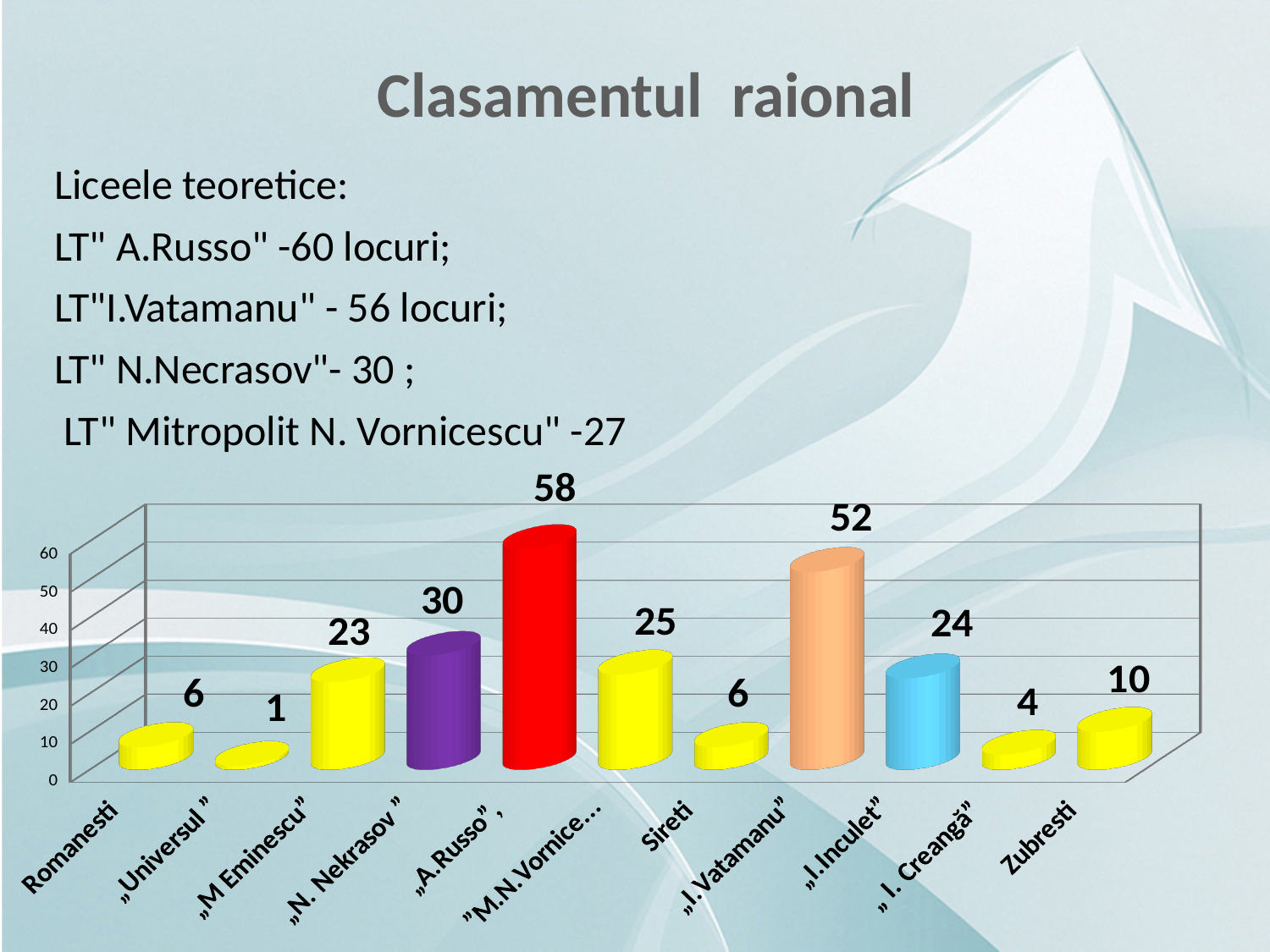

Clasamentul  raional
Liceele teoretice:
LT" A.Russo" -60 locuri;
LT"I.Vatamanu" - 56 locuri;
LT" N.Necrasov"- 30 ;
 LT" Mitropolit N. Vornicescu" -27

[unsupported chart]